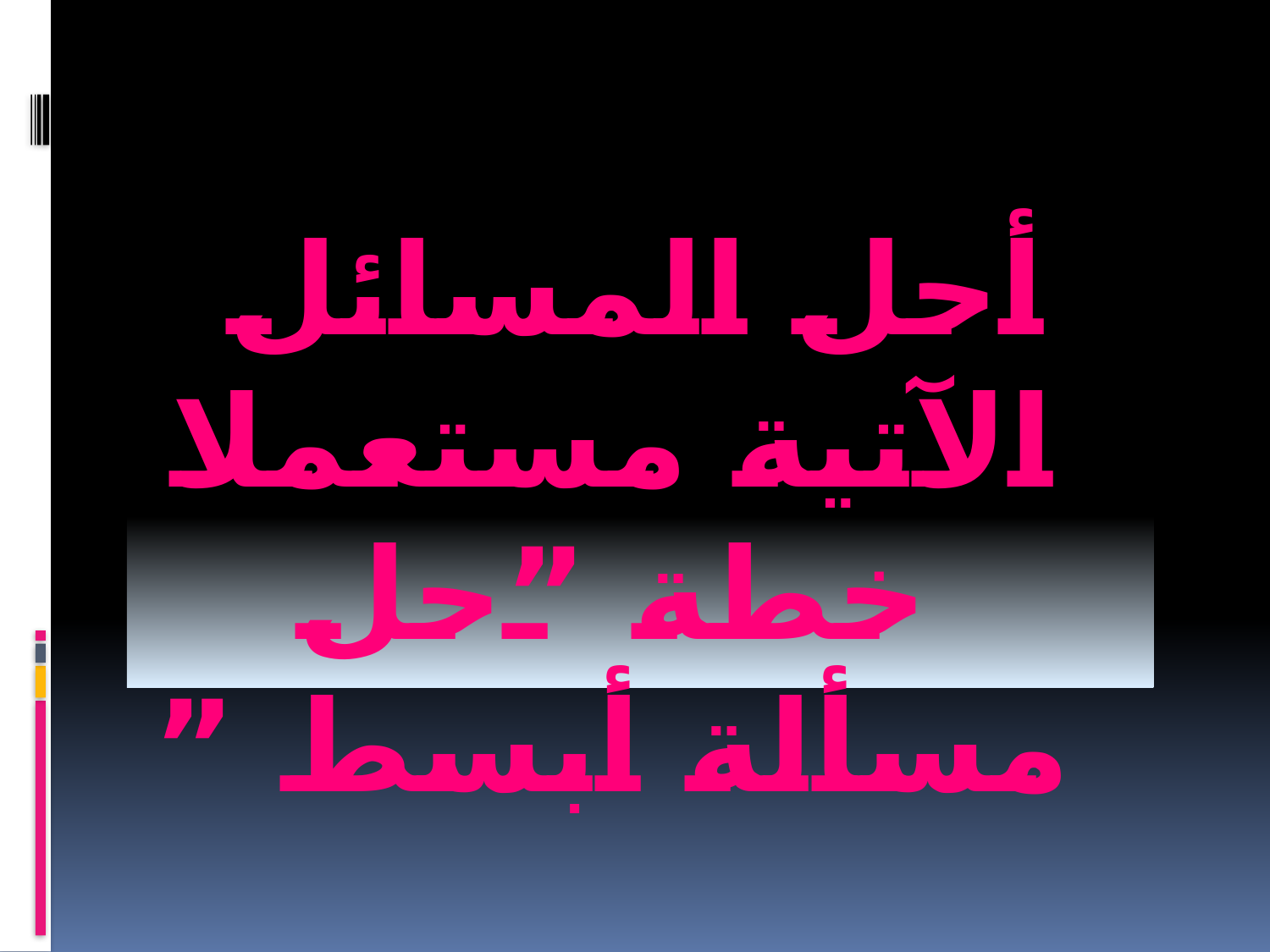

أحل المسائل الآتية مستعملا خطة ”حل مسألة أبسط ”